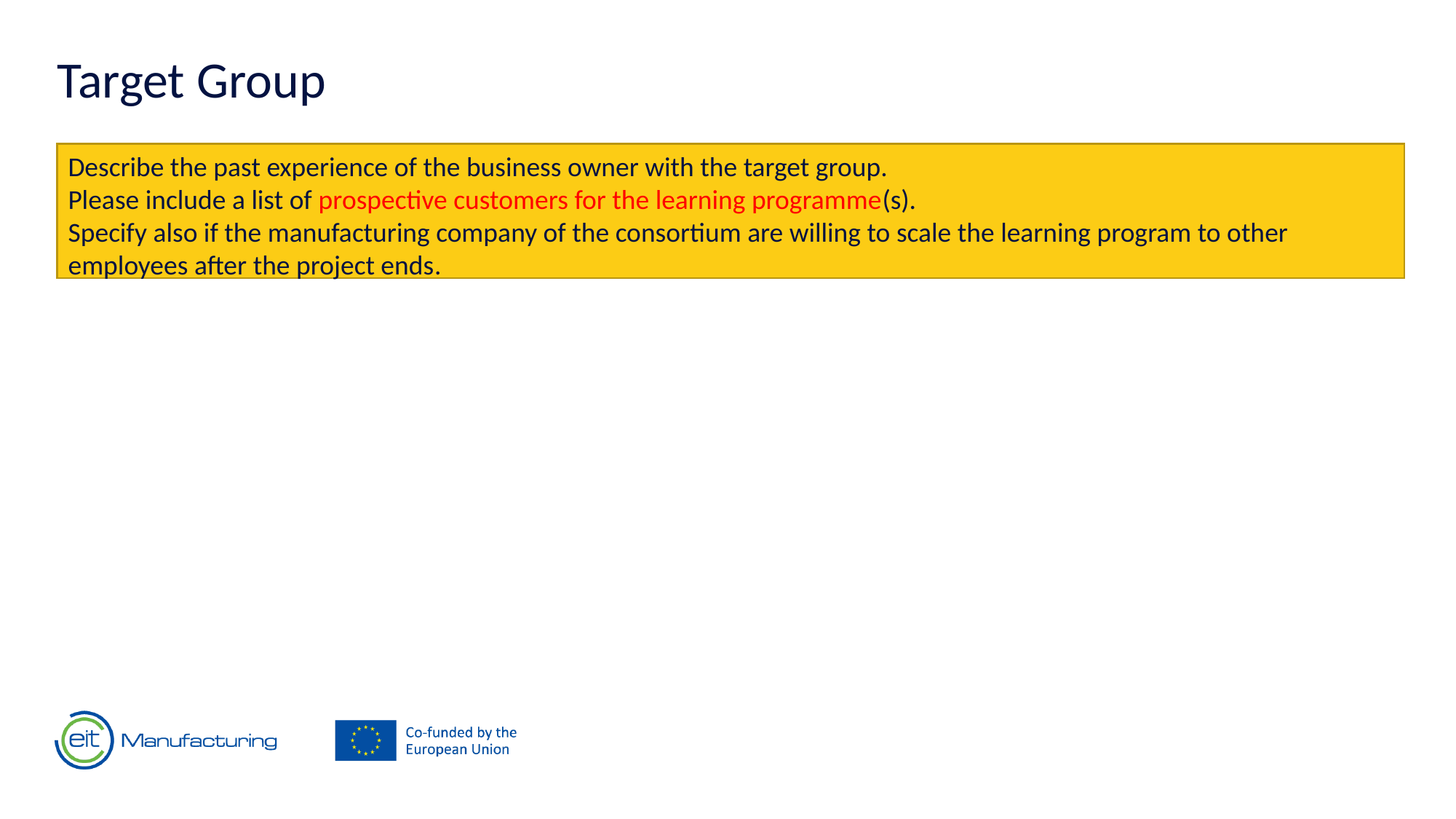

Target Group

Describe the past experience of the business owner with the target group.
Please include a list of prospective customers for the learning programme(s).
Specify also if the manufacturing company of the consortium are willing to scale the learning program to other employees after the project ends.